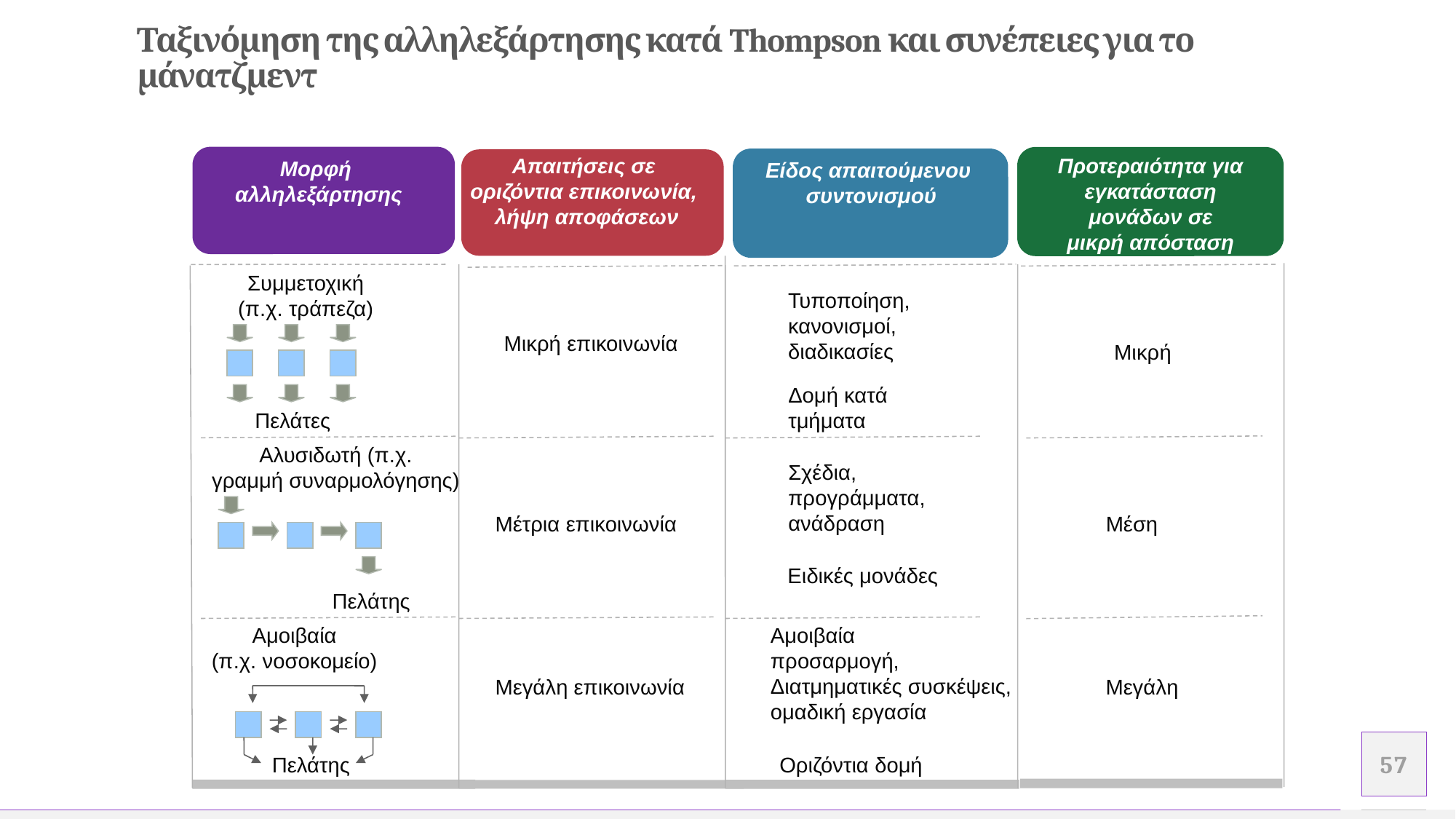

# Ταξινόμηση της αλληλεξάρτησης κατά Thompson και συνέπειες για το μάνατζμεντ

Προτεραιότητα για
εγκατάσταση
μονάδων σε
μικρή απόσταση

Απαιτήσεις σε
οριζόντια επικοινωνία,
λήψη αποφάσεων

Μορφή
αλληλεξάρτησης
Είδος απαιτούμενου
συντονισμού

Συμμετοχική
(π.χ. τράπεζα)

Τυποποίηση,
κανονισμοί,
διαδικασίες

Μικρή επικοινωνία
Μικρή

Δομή κατά
τμήματα

Πελάτες

Αλυσιδωτή (π.χ.
γραμμή συναρμολόγησης)

Σχέδια,
προγράμματα,
ανάδραση

Μέτρια επικοινωνία
Μέση

Ειδικές μονάδες
Πελάτης

Αμοιβαία
(π.χ. νοσοκομείο)

Αμοιβαία
προσαρμογή,
Διατμηματικές συσκέψεις,
ομαδική εργασία

Μεγάλη επικοινωνία
Μεγάλη

Πελάτης
Οριζόντια δομή

.
.
57

Προσθέστε υποσέλιδο